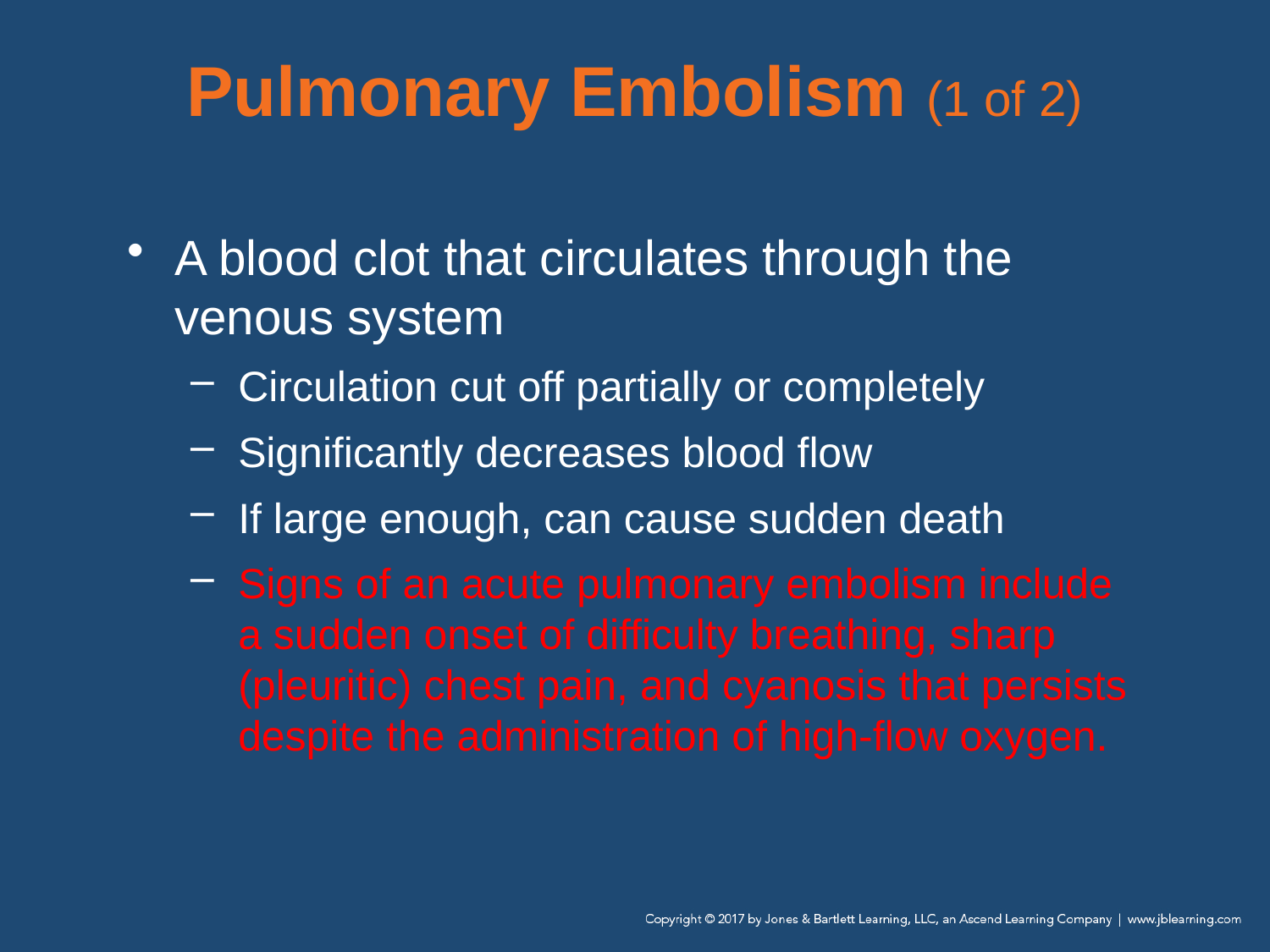

# Pulmonary Embolism (1 of 2)
A blood clot that circulates through the venous system
Circulation cut off partially or completely
Significantly decreases blood flow
If large enough, can cause sudden death
Signs of an acute pulmonary embolism include a sudden onset of difficulty breathing, sharp (pleuritic) chest pain, and cyanosis that persists despite the administration of high-flow oxygen.